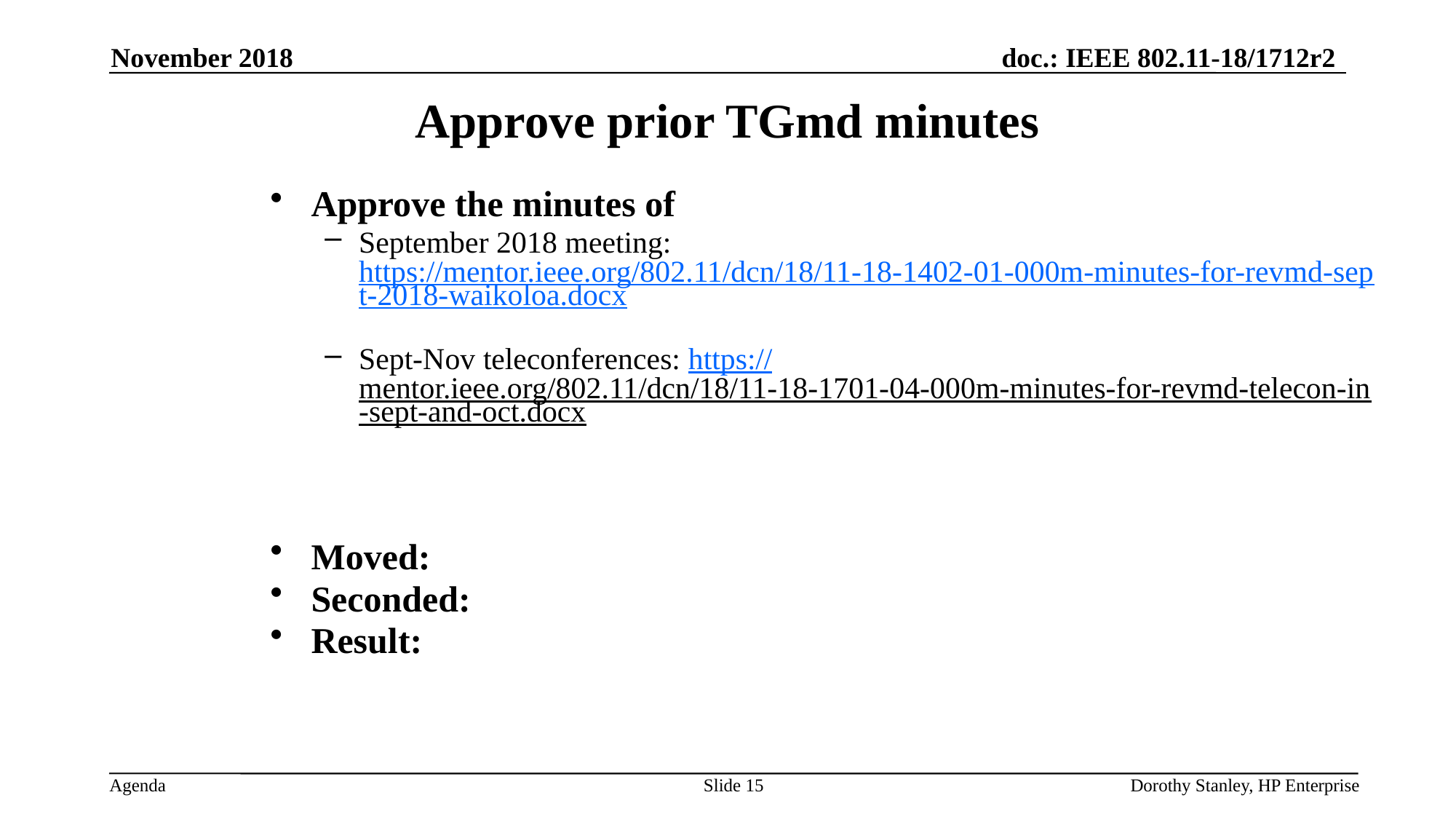

November 2018
Approve prior TGmd minutes
Approve the minutes of
September 2018 meeting: https://mentor.ieee.org/802.11/dcn/18/11-18-1402-01-000m-minutes-for-revmd-sept-2018-waikoloa.docx
Sept-Nov teleconferences: https://mentor.ieee.org/802.11/dcn/18/11-18-1701-04-000m-minutes-for-revmd-telecon-in-sept-and-oct.docx

Moved:
Seconded:
Result:

Slide 15
Dorothy Stanley, HP Enterprise